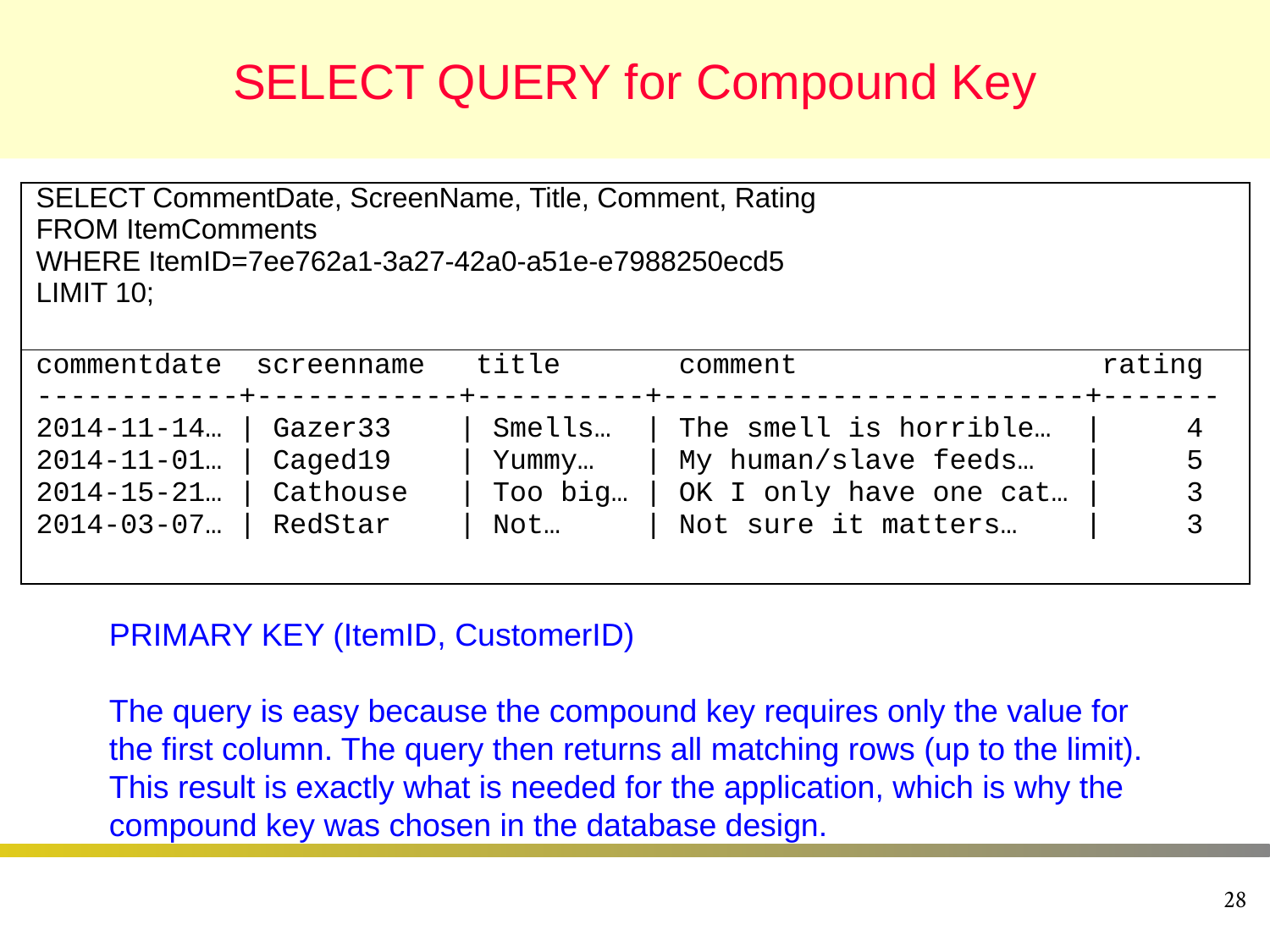

# SELECT QUERY for Compound Key
| SELECT CommentDate, ScreenName, Title, Comment, Rating FROM ItemComments WHERE ItemID=7ee762a1-3a27-42a0-a51e-e7988250ecd5 LIMIT 10; |
| --- |
| commentdate screenname title comment rating ------------+------------+----------+-------------------------+------- 2014-11-14… | Gazer33 | Smells… | The smell is horrible… | 4 2014-11-01… | Caged19 | Yummy… | My human/slave feeds… | 5 2014-15-21… | Cathouse | Too big… | OK I only have one cat… | 3 2014-03-07… | RedStar | Not… | Not sure it matters… | 3 |
PRIMARY KEY (ItemID, CustomerID)

The query is easy because the compound key requires only the value for the first column. The query then returns all matching rows (up to the limit).
This result is exactly what is needed for the application, which is why the compound key was chosen in the database design.
28